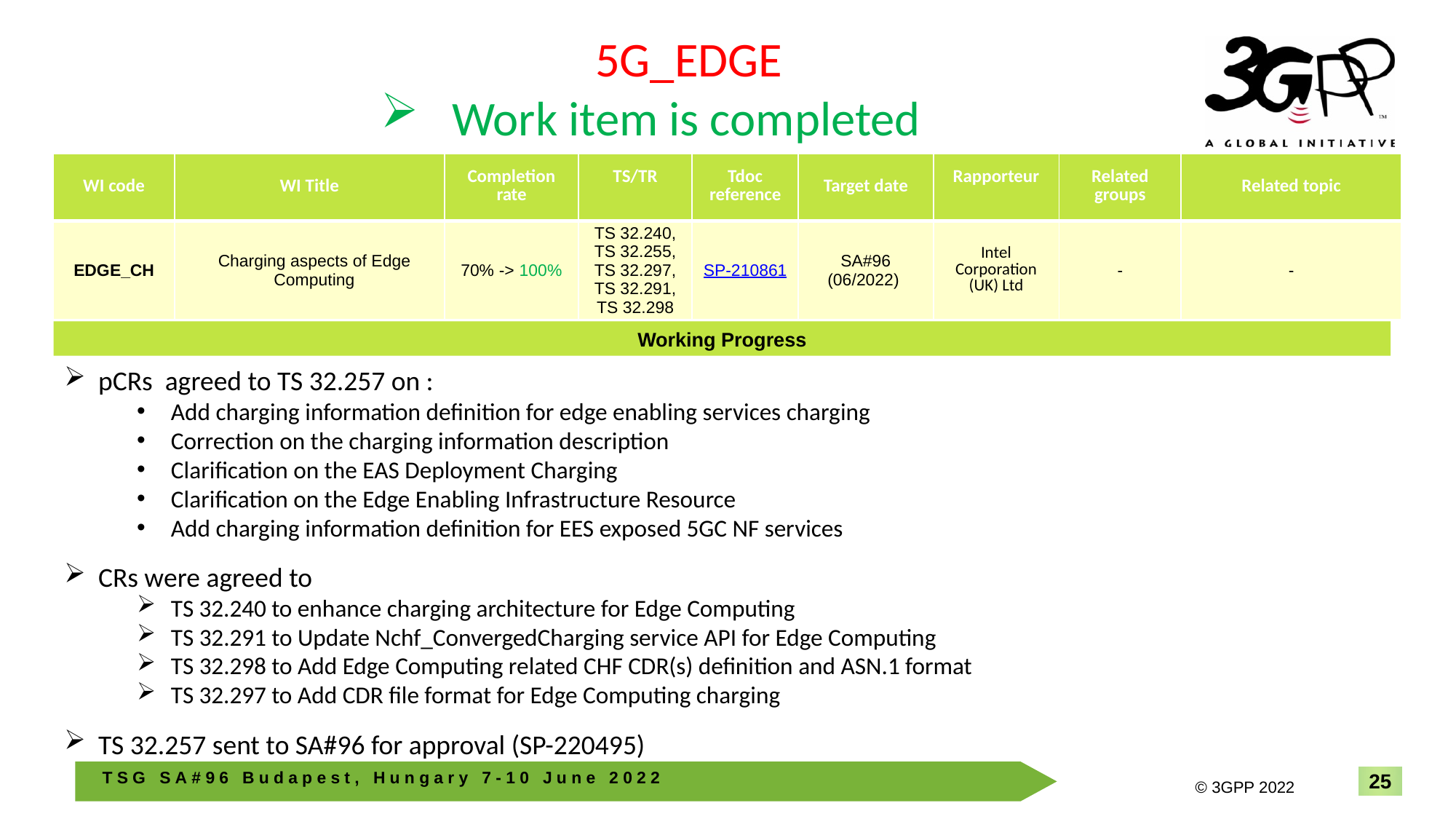

5G_EDGE

   Work item is completed
| WI code | WI Title | Completion rate | TS/TR | Tdoc reference | Target date | Rapporteur | Related groups | Related topic |
| --- | --- | --- | --- | --- | --- | --- | --- | --- |
| EDGE\_CH | Charging aspects of Edge Computing | 70% -> 100% | TS 32.240, TS 32.255, TS 32.297, TS 32.291, TS 32.298 | SP-210861 | SA#96 (06/2022) | Intel Corporation (UK) Ltd | - | - |
Working Progress
pCRs  agreed to TS 32.257 on :
Add charging information definition for edge enabling services charging
Correction on the charging information description
Clarification on the EAS Deployment Charging
Clarification on the Edge Enabling Infrastructure Resource
Add charging information definition for EES exposed 5GC NF services

CRs were agreed to
TS 32.240 to enhance charging architecture for Edge Computing
TS 32.291 to Update Nchf_ConvergedCharging service API for Edge Computing
TS 32.298 to Add Edge Computing related CHF CDR(s) definition and ASN.1 format
TS 32.297 to Add CDR file format for Edge Computing charging

TS 32.257 sent to SA#96 for approval (SP-220495)